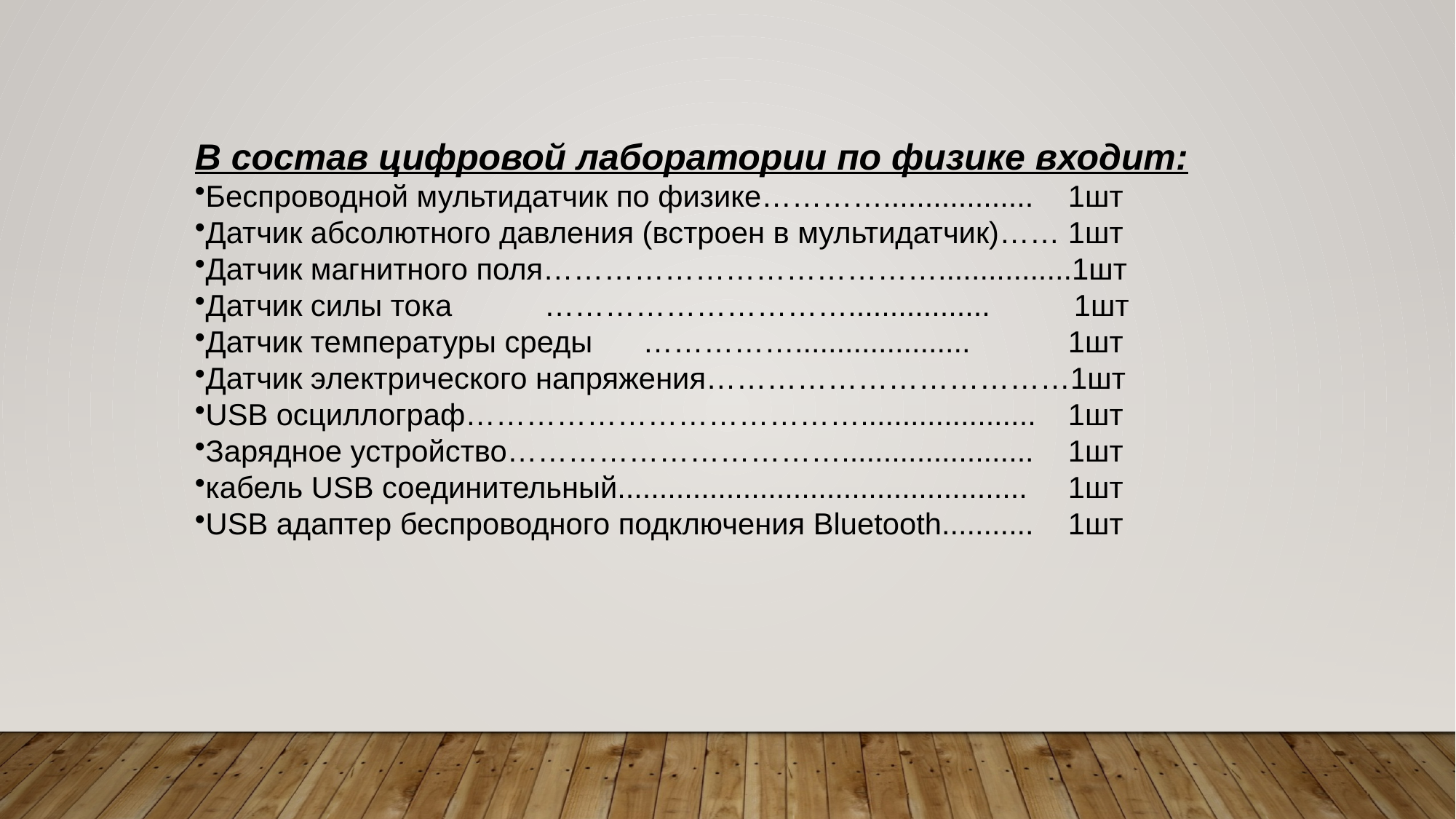

В состав цифровой лаборатории по физике входит:
Беспроводной мультидатчик по физике………….................. 	1шт
Датчик абсолютного давления (встроен в мультидатчик)……	1шт
Датчик магнитного поля…………………………………................1шт
Датчик силы тока           ………………………….................          1шт
Датчик температуры среды      …………….....................  	1шт
Датчик электрического напряжения………………………………1шт
USB осциллограф………………………………….....................   	1шт
Зарядное устройство…………………………….......................   	1шт
кабель USB соединительный.................................................  	1шт
USB адаптер беспроводного подключения Bluetooth...........  	1шт